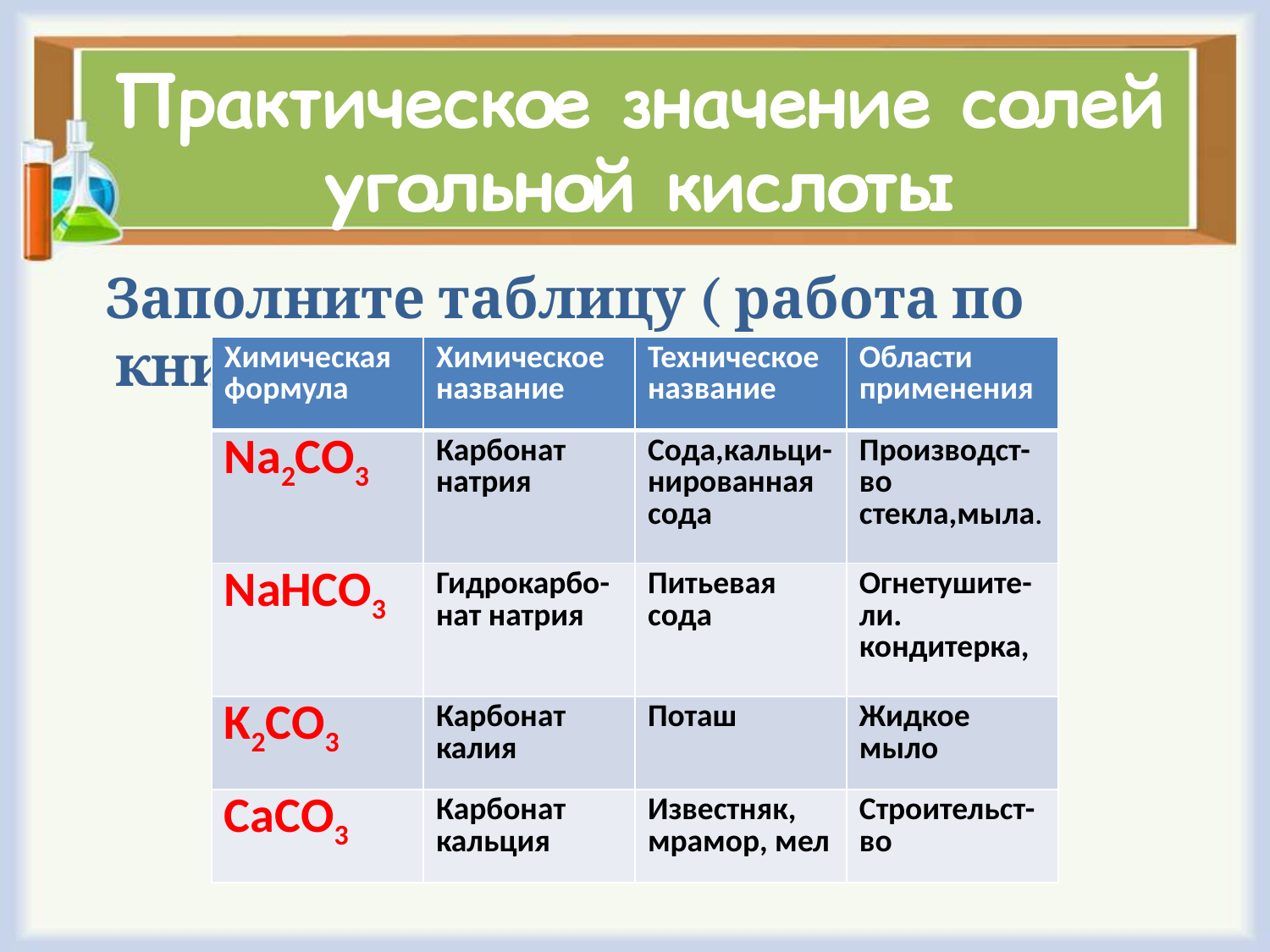

# Практическое значение солей угольной кислоты
   Заполните таблицу ( работа по книге)

| Химическая формула | Химическое название | Техническое название | Области применения |
| --- | --- | --- | --- |
| Na2CO3 | Карбонат натрия | Сода,кальци-нированная сода | Производст-во стекла,мыла. |
| NaHCO3 | Гидрокарбо-нат натрия | Питьевая сода | Огнетушите-ли. кондитерка, |
| K2CO3 | Карбонат калия | Поташ | Жидкое мыло |
| CaCO3 | Карбонат кальция | Известняк, мрамор, мел | Строительст-во |